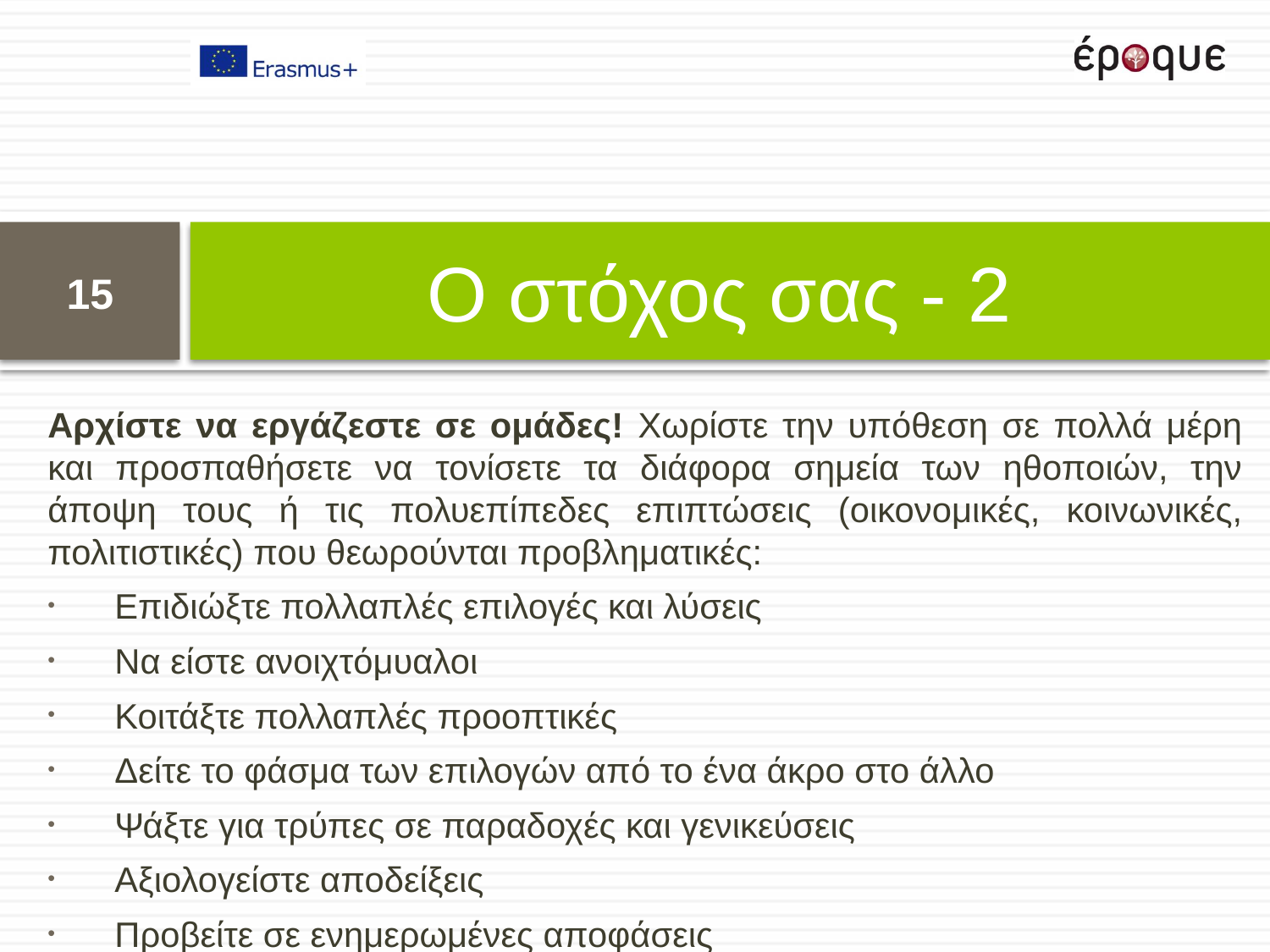

# Ο στόχος σας - 2
15
Αρχίστε να εργάζεστε σε ομάδες! Χωρίστε την υπόθεση σε πολλά μέρη και προσπαθήσετε να τονίσετε τα διάφορα σημεία των ηθοποιών, την άποψη τους ή τις πολυεπίπεδες επιπτώσεις (οικονομικές, κοινωνικές, πολιτιστικές) που θεωρούνται προβληματικές:
  Επιδιώξτε πολλαπλές επιλογές και λύσεις
  Να είστε ανοιχτόμυαλοι
  Κοιτάξτε πολλαπλές προοπτικές
  Δείτε το φάσμα των επιλογών από το ένα άκρο στο άλλο
  Ψάξτε για τρύπες σε παραδοχές και γενικεύσεις
  Αξιολογείστε αποδείξεις
  Προβείτε σε ενημερωμένες αποφάσεις